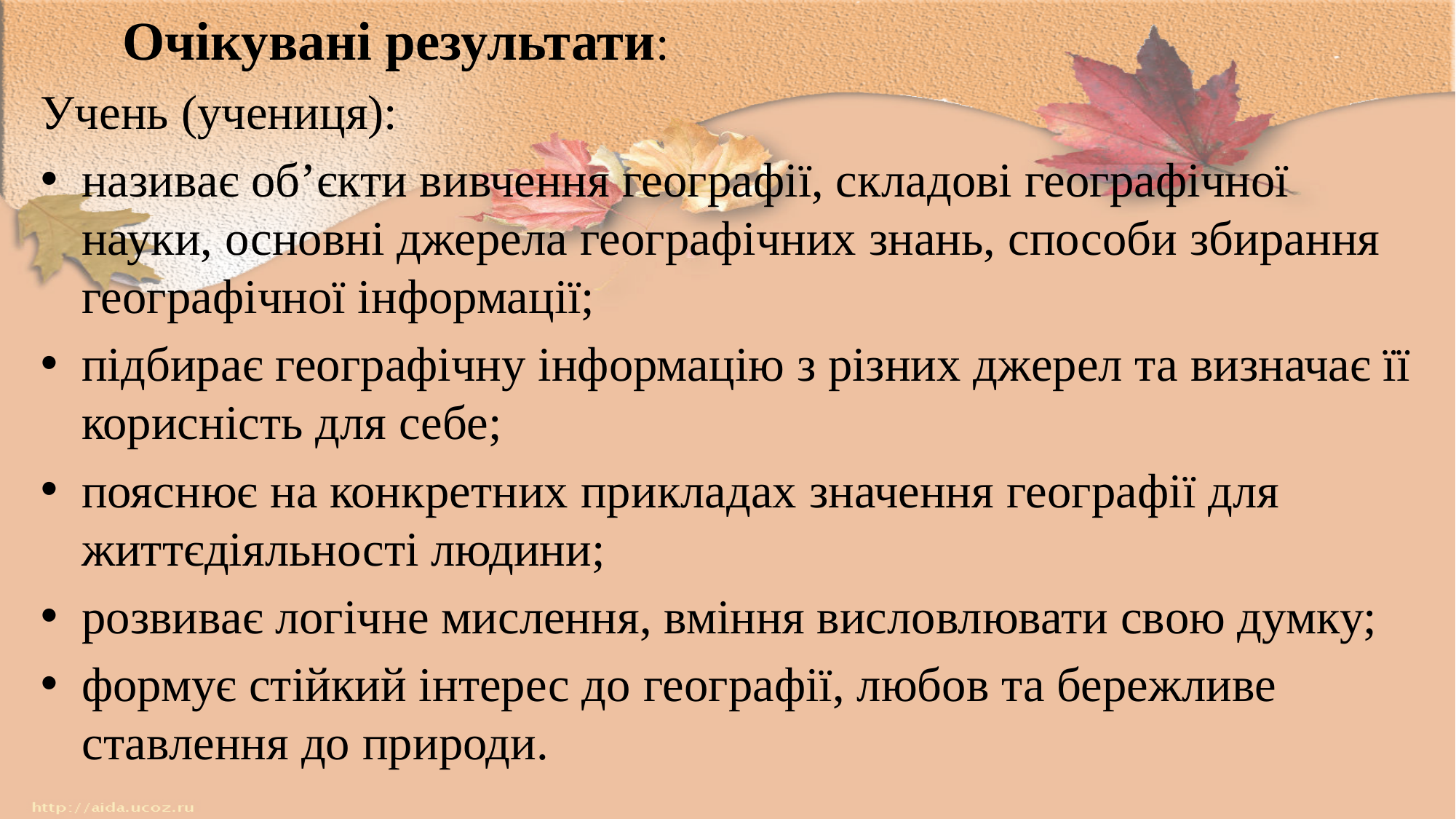

Очікувані результати:
Учень (учениця):
називає об’єкти вивчення географії, складові географічної науки, основні джерела географічних знань, способи збирання географічної інформації;
підбирає географічну інформацію з різних джерел та визначає її корисність для себе;
пояснює на конкретних прикладах значення географії для життєдіяльності людини;
розвиває логічне мислення, вміння висловлювати свою думку;
формує стійкий інтерес до географії, любов та бережливе ставлення до природи.

#